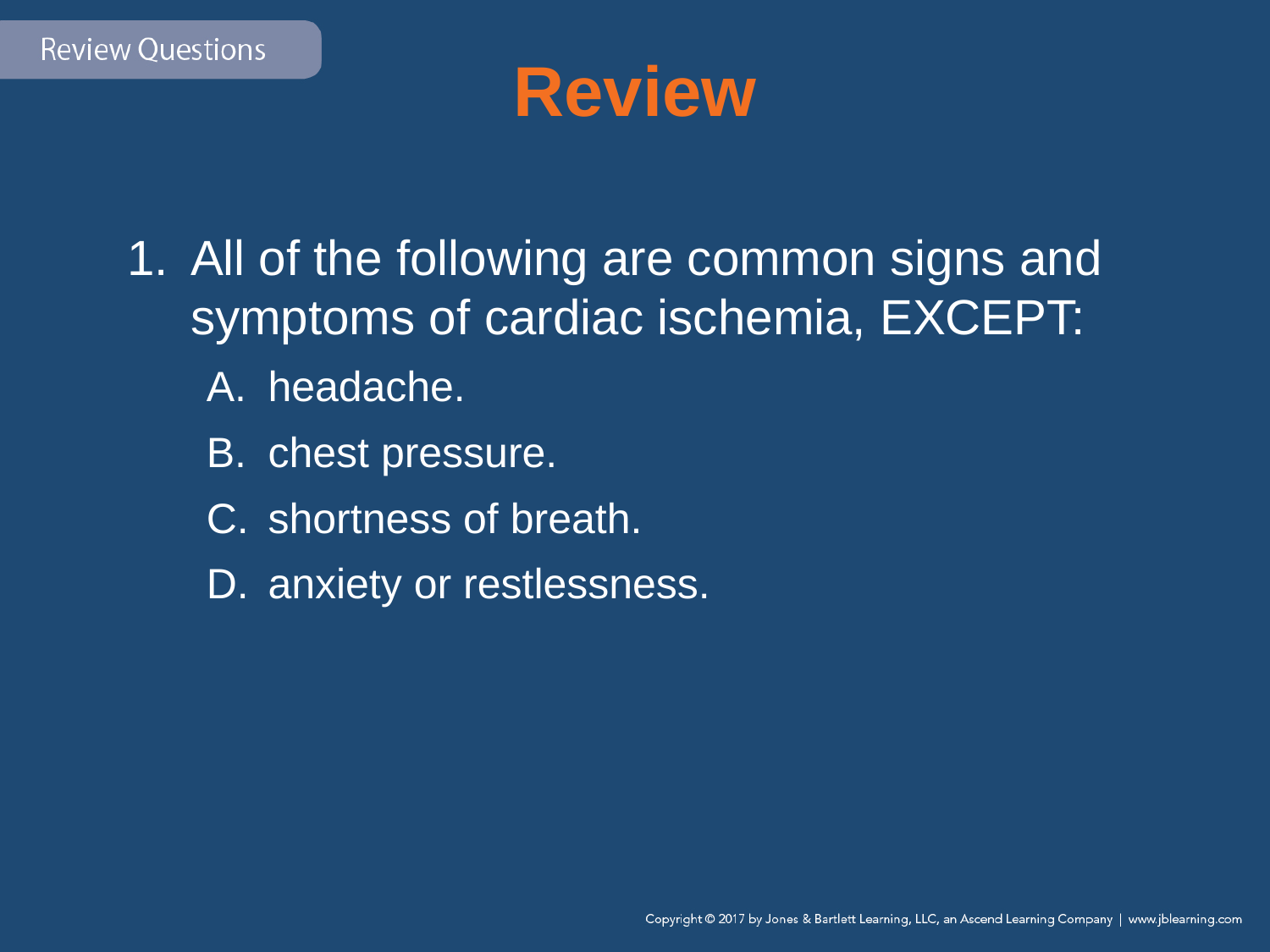

# Review
All of the following are common signs and symptoms of cardiac ischemia, EXCEPT:
headache.
chest pressure.
shortness of breath.
anxiety or restlessness.